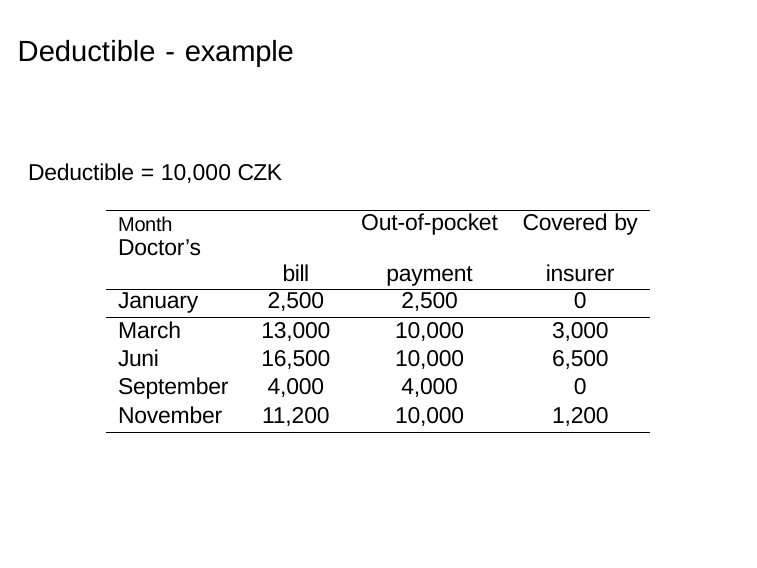

Deductible - example
Deductible = 10,000 CZK
| Month Doctor’s |  | Out-of-pocket | Covered by |
| --- | --- | --- | --- |
|  | bill | payment | insurer |
| January | 2,500 | 2,500 | 0 |
| March | 13,000 | 10,000 | 3,000 |
| Juni | 16,500 | 10,000 | 6,500 |
| September | 4,000 | 4,000 | 0 |
| November | 11,200 | 10,000 | 1,200 |
Jirˇí Valecký (VSB-TUO)
3 / 25